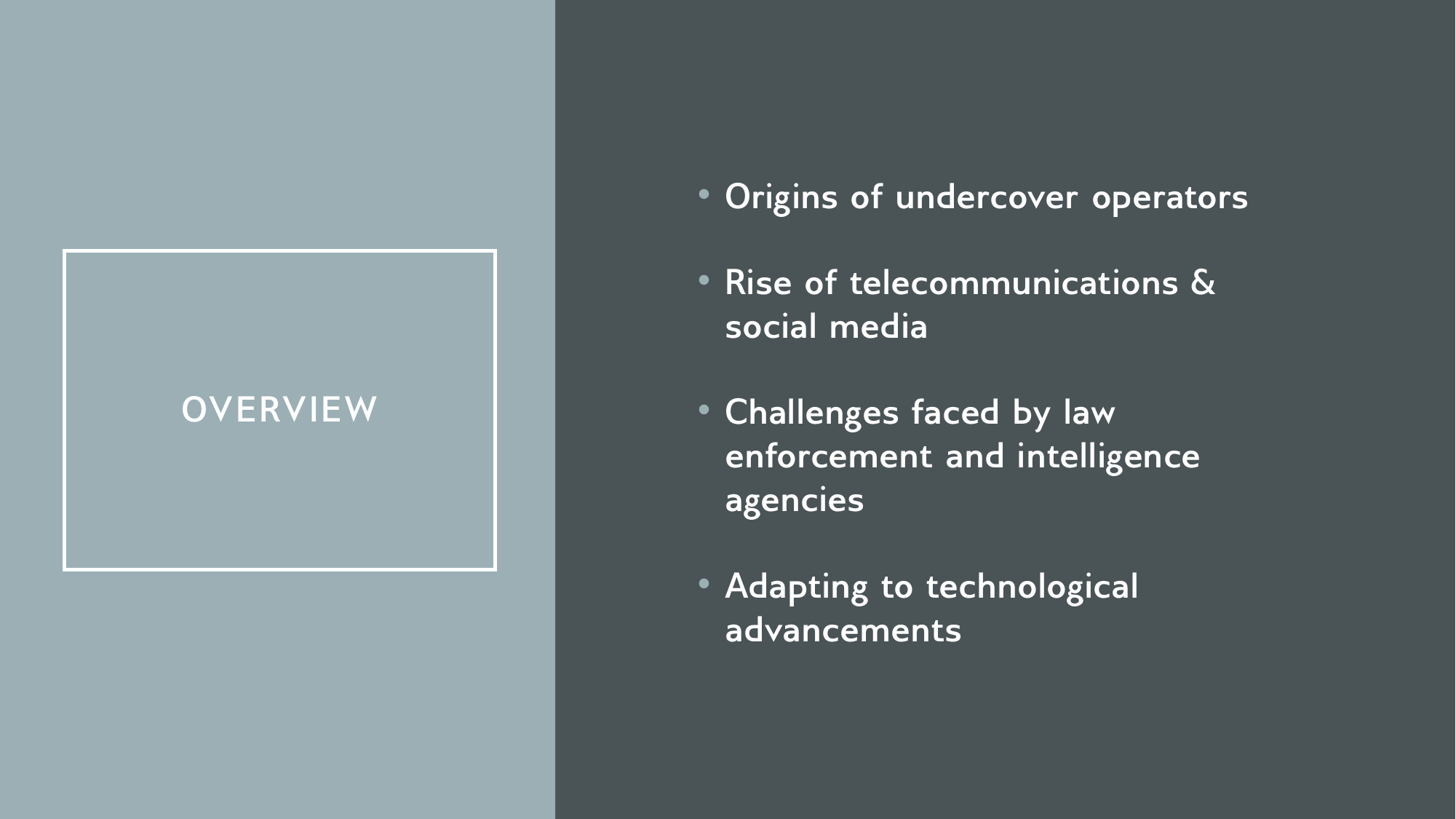

Origins of undercover operators
Rise of telecommunications & social media
Challenges faced by law enforcement and intelligence agencies
Adapting to technological advancements
# Overview